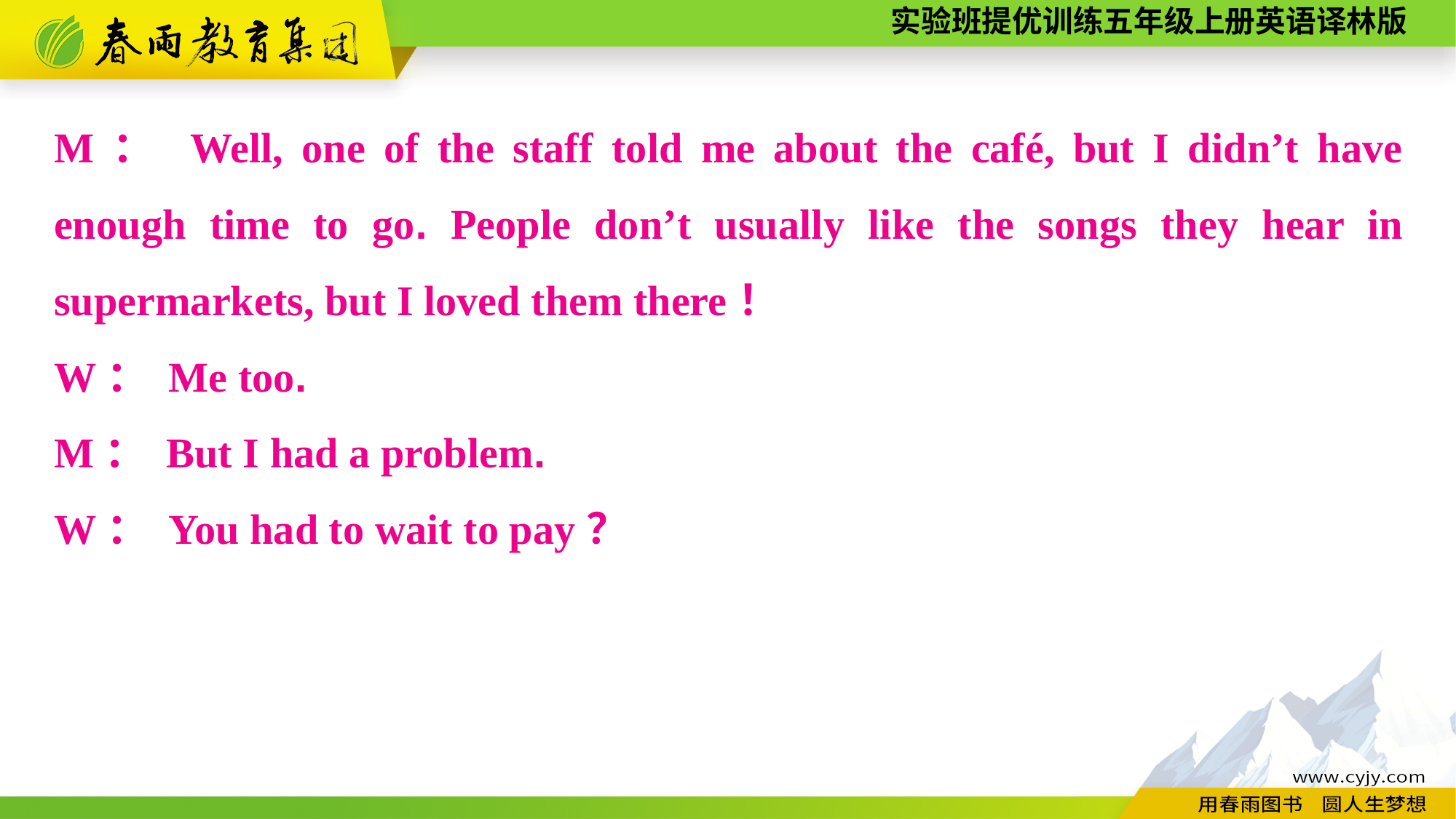

M： Well, one of the staff told me about the café, but I didn’t have enough time to go. People don’t usually like the songs they hear in supermarkets, but I loved them there！
W： Me too.
M： But I had a problem.
W： You had to wait to pay？